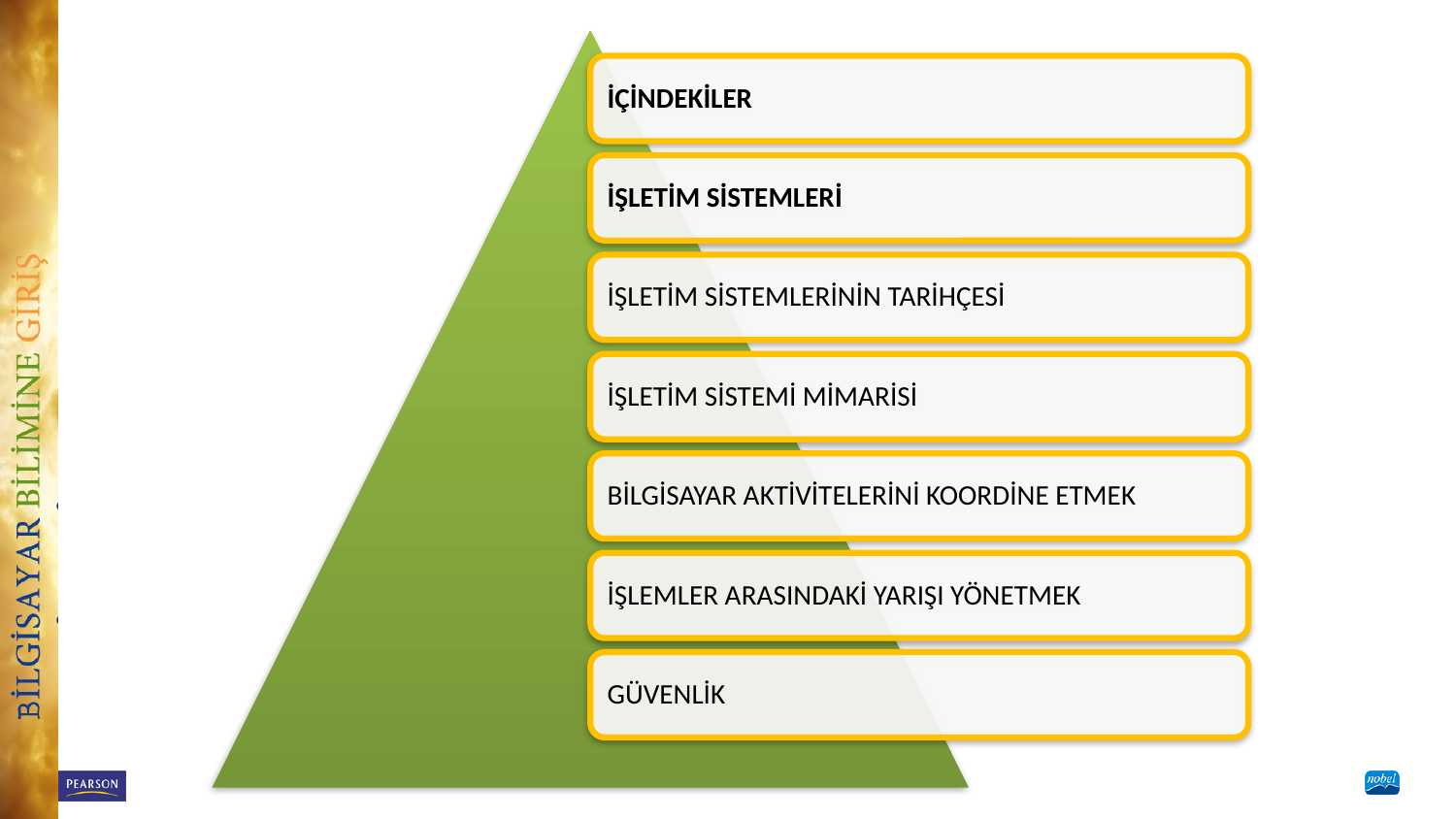

İÇİNDEKİLER
İŞLETİM SİSTEMLERİ
İŞLETİM SİSTEMLERİNİN TARİHÇESİ
İŞLETİM SİSTEMİ MİMARİSİ
BİLGİSAYAR AKTİVİTELERİNİ KOORDİNE ETMEK
İŞLEMLER ARASINDAKİ YARIŞI YÖNETMEK
GÜVENLİK